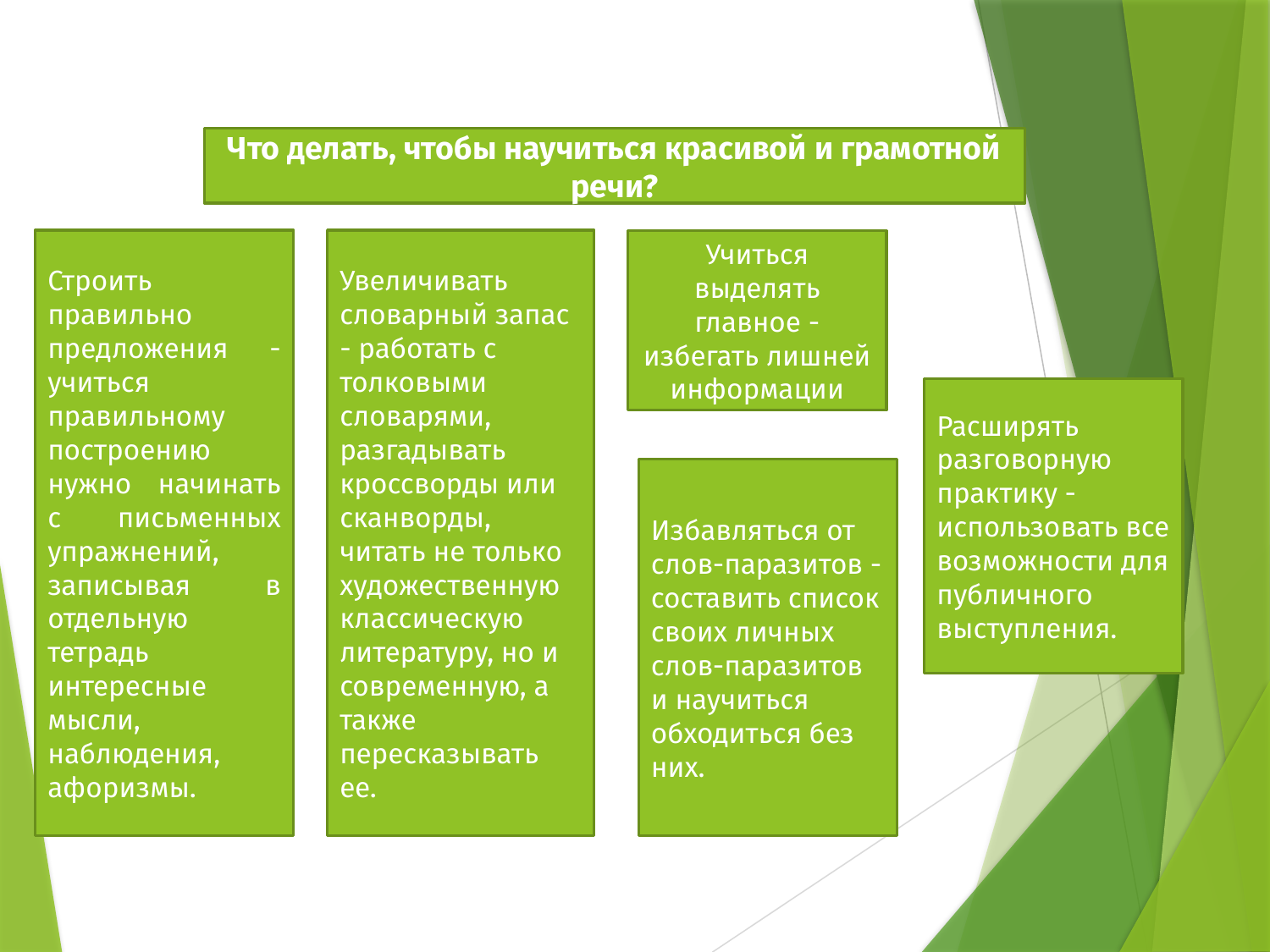

Что делать, чтобы научиться красивой и грамотной речи?
Увеличивать словарный запас - работать с толковыми словарями, разгадывать кроссворды или сканворды, читать не только художественную классическую литературу, но и современную, а также пересказывать ее.
Строить правильно предложения - учиться правильному построению нужно начинать с письменных упражнений, записывая в отдельную тетрадь интересные мысли, наблюдения, афоризмы.
Учиться выделять главное - избегать лишней информации
Расширять разговорную практику - использовать все возможности для публичного выступления.
Избавляться от слов-паразитов - составить список своих личных слов-паразитов и научиться обходиться без них.